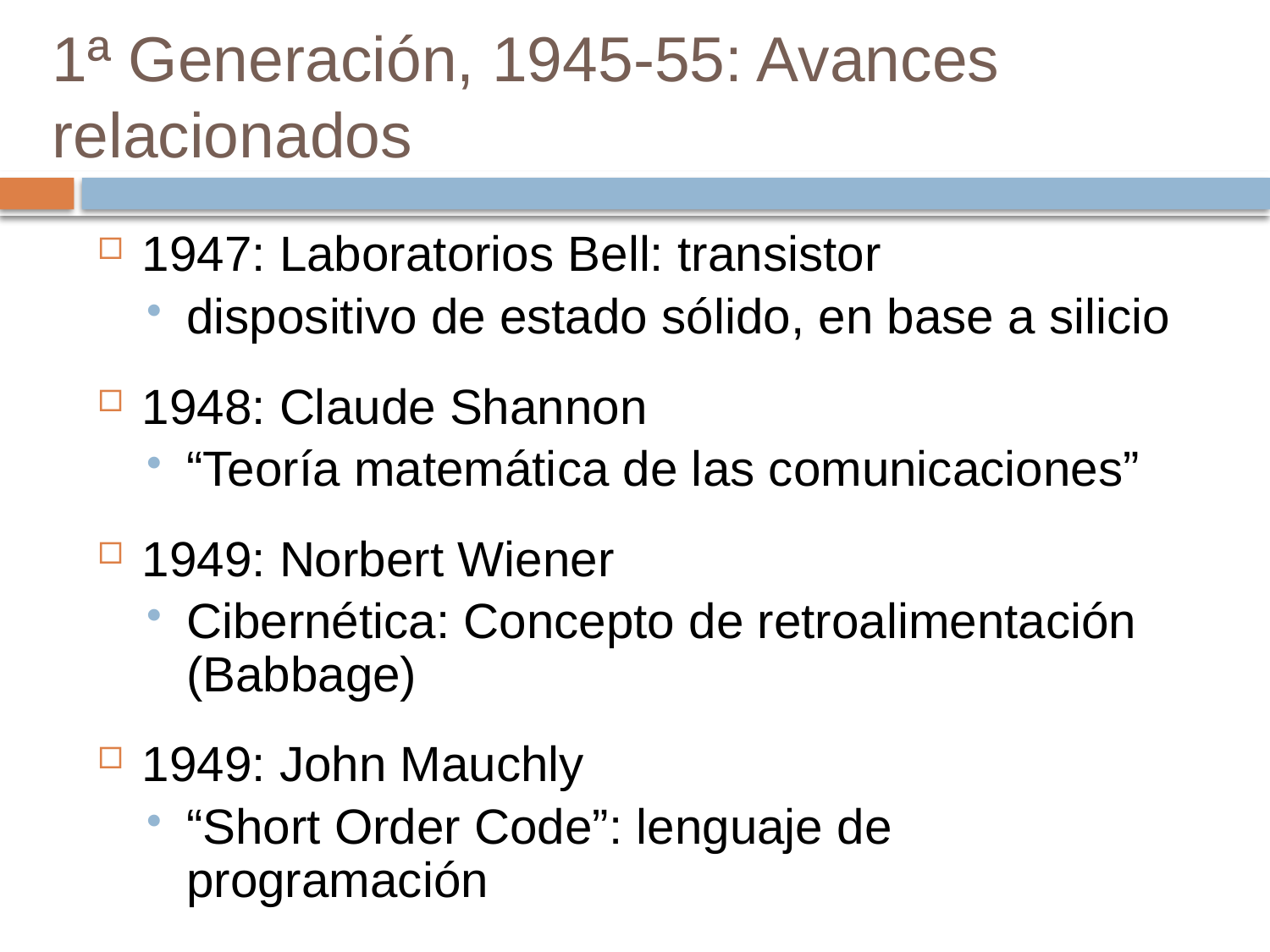

# 1ª Generación, 1945-55: Avances relacionados
1947: Laboratorios Bell: transistor
dispositivo de estado sólido, en base a silicio
1948: Claude Shannon
“Teoría matemática de las comunicaciones”
1949: Norbert Wiener
Cibernética: Concepto de retroalimentación (Babbage)
1949: John Mauchly
“Short Order Code”: lenguaje de programación